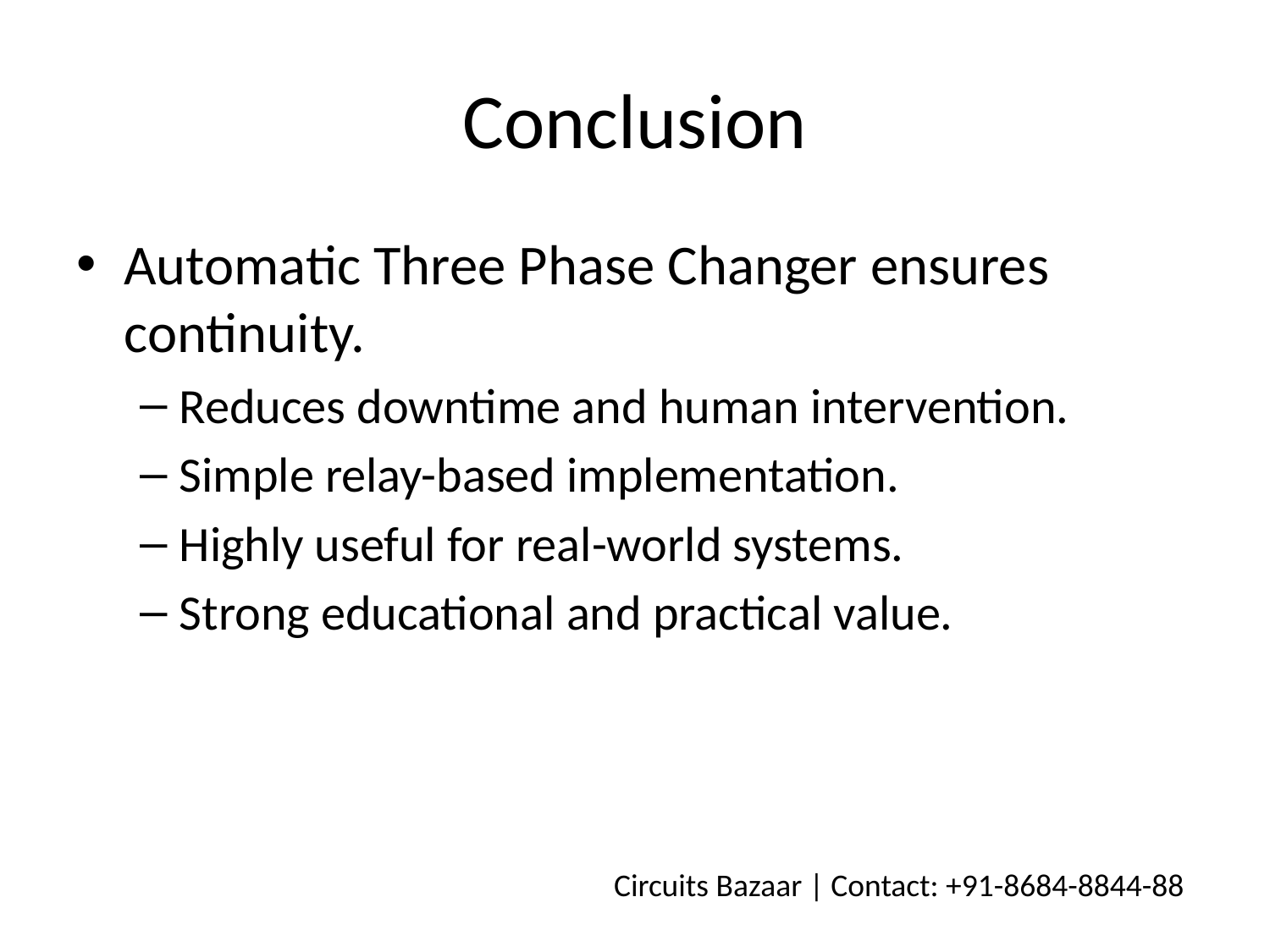

# Conclusion
Automatic Three Phase Changer ensures continuity.
Reduces downtime and human intervention.
Simple relay-based implementation.
Highly useful for real-world systems.
Strong educational and practical value.
Circuits Bazaar | Contact: +91-8684-8844-88